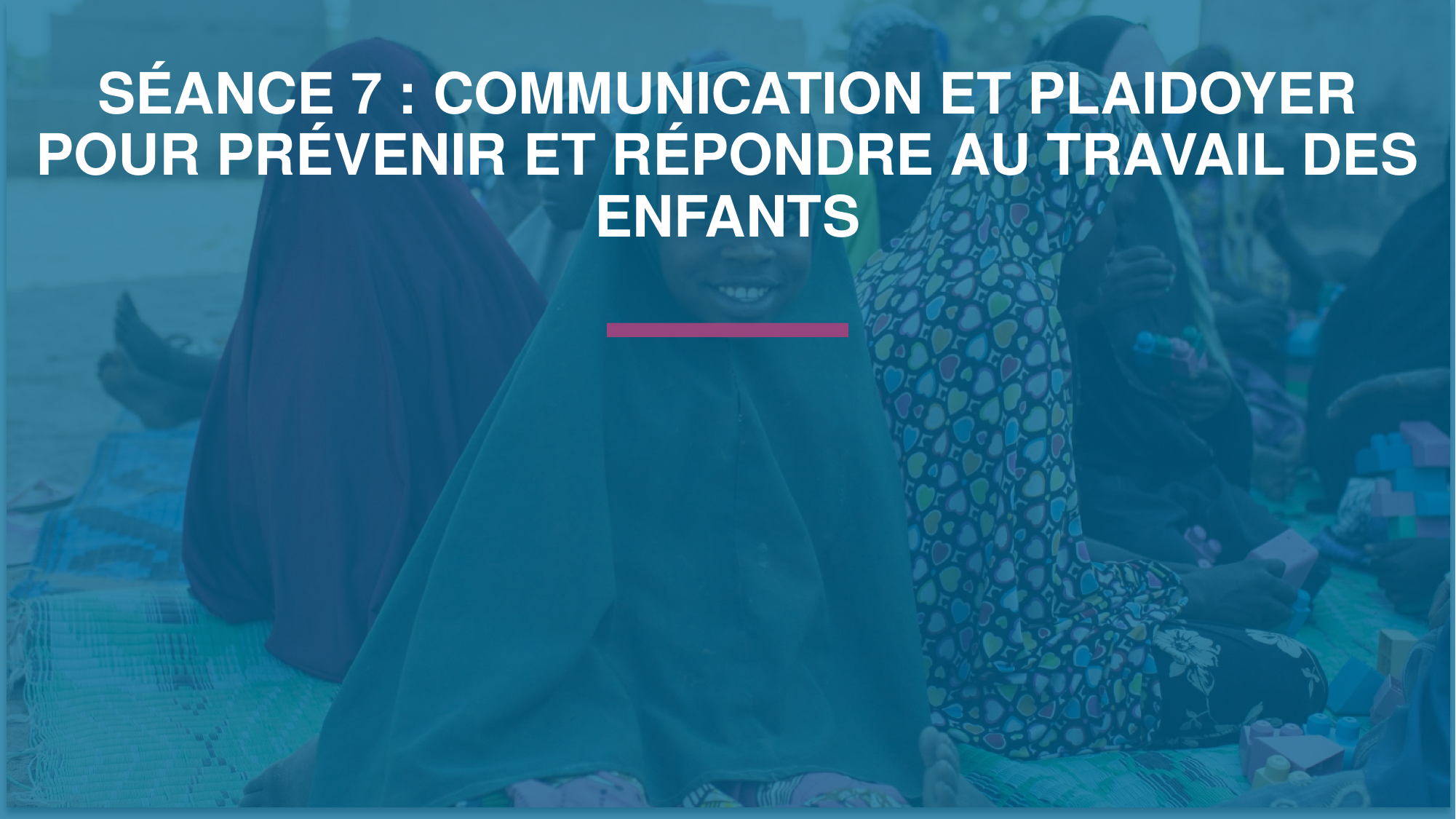

SÉANCE 7 : COMMUNICATION ET PLAIDOYER POUR PRÉVENIR ET RÉPONDRE AU TRAVAIL DES ENFANTS